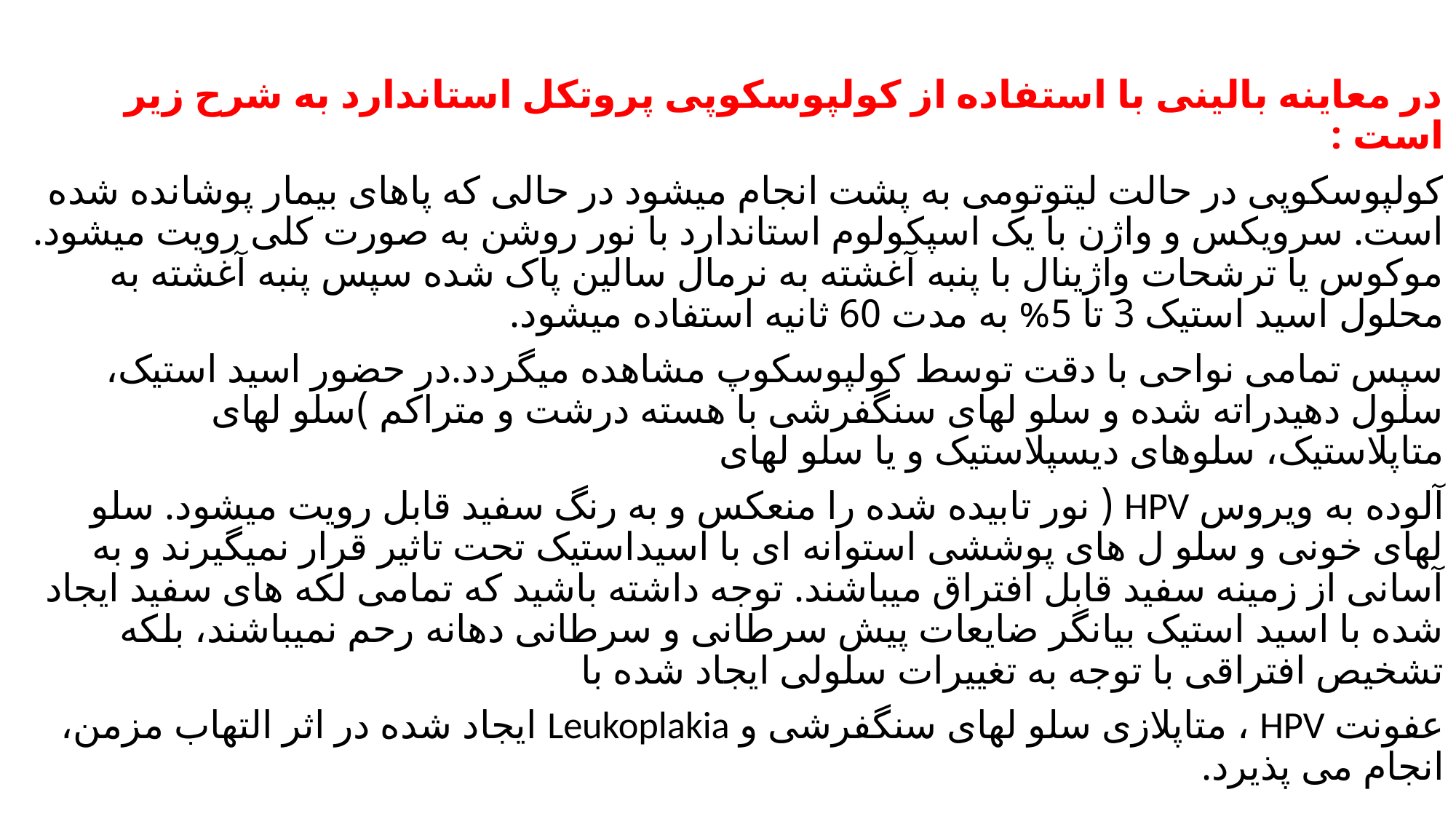

#
در معاینه بالینی با استفاده از کولپوسکوپی پروتکل استاندارد به شرح زیر است :
کولپوسکوپی در حالت لیتوتومی به پشت انجام میشود در حالی که پاهای بیمار پوشانده شده است. سرویکس و واژن با یک اسپکولوم استاندارد با نور روشن به صورت کلی رویت میشود. موکوس یا ترشحات واژینال با پنبه آغشته به نرمال سالین پاک شده سپس پنبه آغشته به محلول اسید استیک 3 تا 5% به مدت 60 ثانیه استفاده میشود.
سپس تمامی نواحی با دقت توسط کولپوسکوپ مشاهده میگردد.در حضور اسید استیک، سلول دهیدراته شده و سلو لهای سنگفرشی با هسته درشت و متراکم )سلو لهای متاپلاستیک، سلوهای دیسپلاستیک و یا سلو لهای
آلوده به ویروس HPV ( نور تابیده شده را منعکس و به رنگ سفید قابل رویت میشود. سلو لهای خونی و سلو ل های پوششی استوانه ای با اسیداستیک تحت تاثیر قرار نمیگیرند و به آسانی از زمینه سفید قابل افتراق میباشند. توجه داشته باشید که تمامی لکه های سفید ایجاد شده با اسید استیک بیانگر ضایعات پیش سرطانی و سرطانی دهانه رحم نمیباشند، بلکه تشخیص افتراقی با توجه به تغییرات سلولی ایجاد شده با
عفونت HPV ، متاپلازی سلو لهای سنگفرشی و Leukoplakia ایجاد شده در اثر التهاب مزمن، انجام می پذیرد.